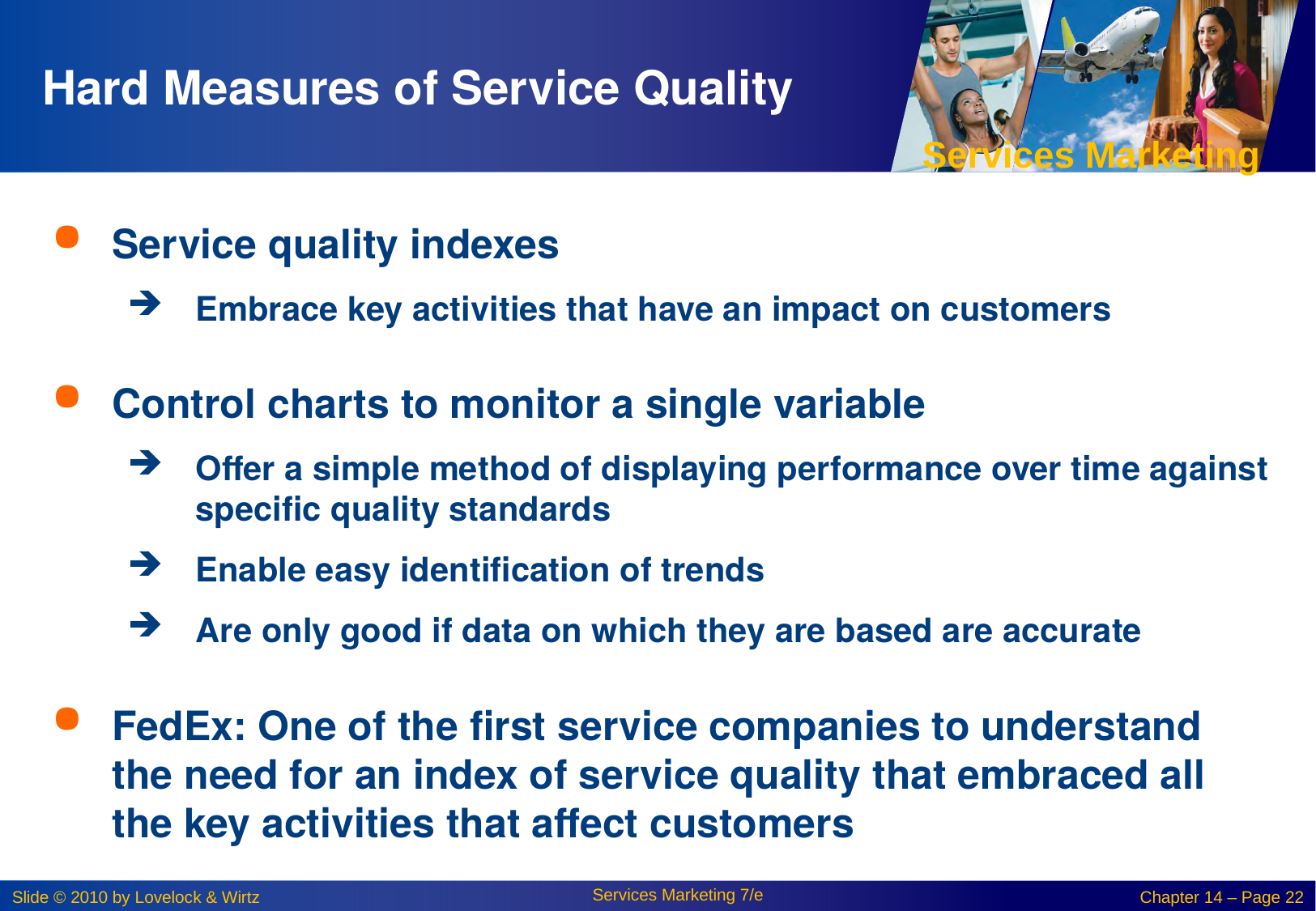

# Hard Measures of Service Quality
Service quality indexes
Embrace key activities that have an impact on customers
Control charts to monitor a single variable
Offer a simple method of displaying performance over time against specific quality standards
Enable easy identification of trends
Are only good if data on which they are based are accurate
FedEx: One of the first service companies to understand the need for an index of service quality that embraced all the key activities that affect customers